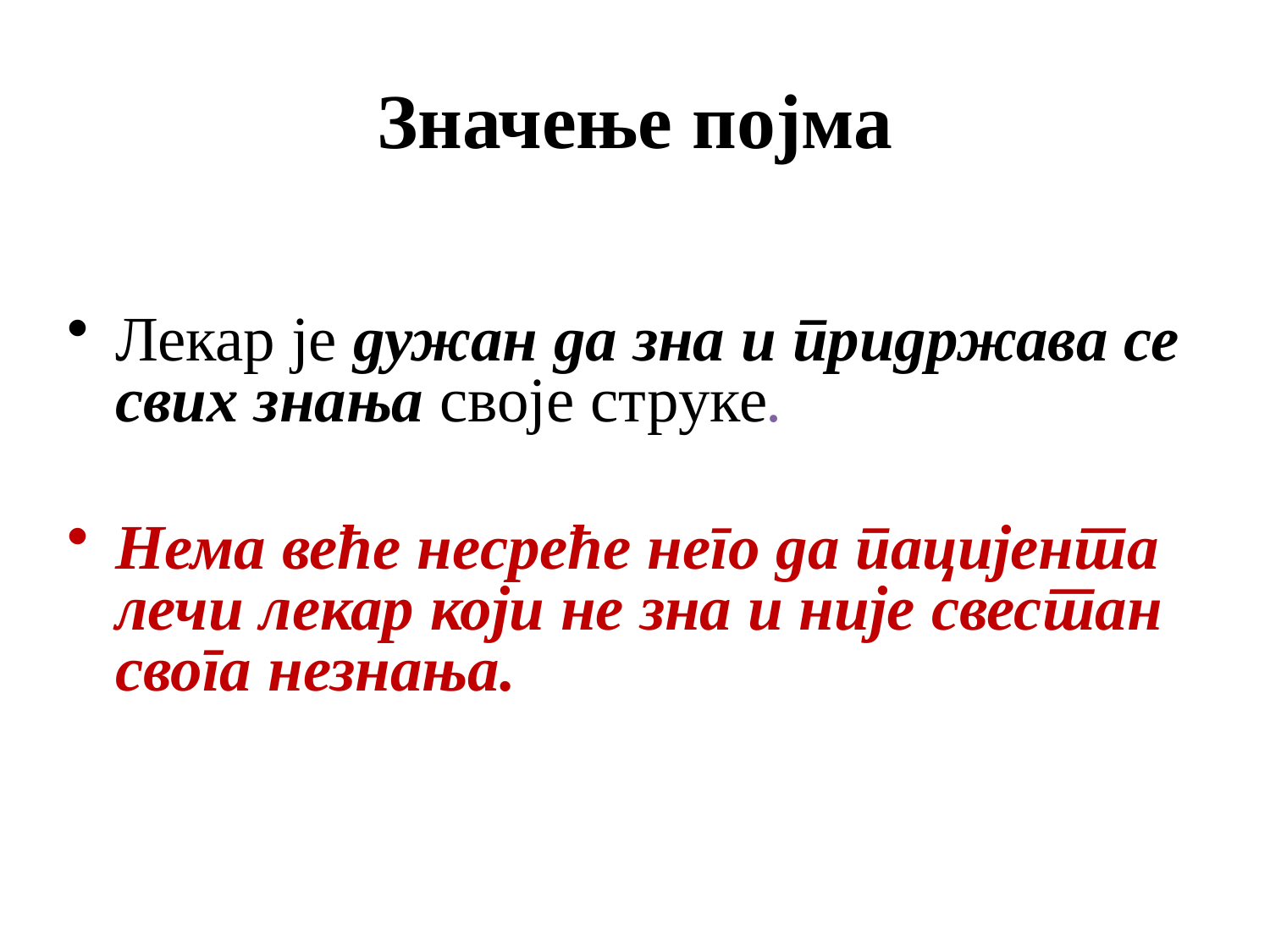

# Значење појма
Лекар је дужан да зна и придржава се свих знања своје струке.

Нема веће несреће него да пацијента лечи лекар који не зна и није свестан свога незнања.